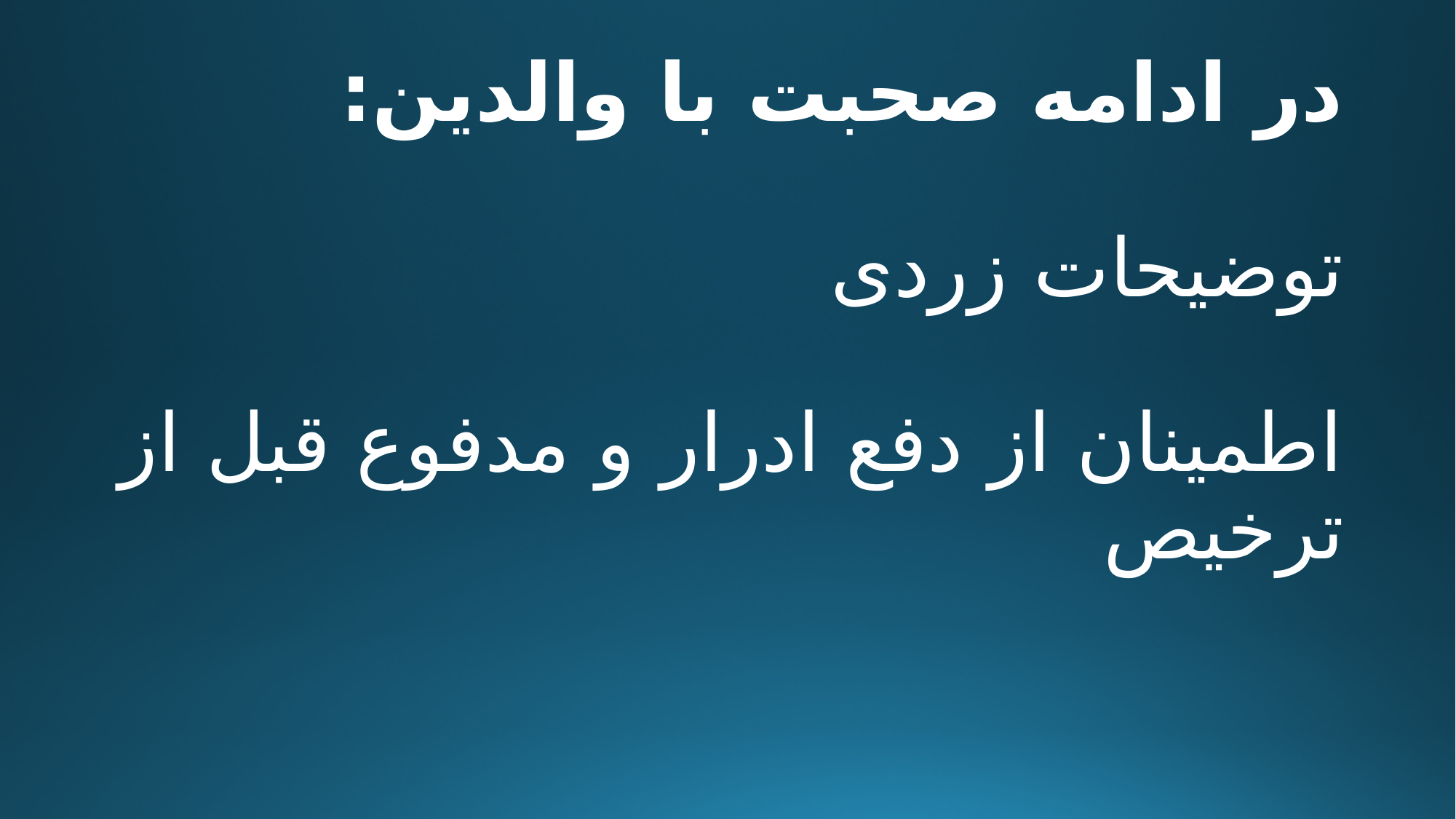

# در ادامه صحبت با والدین: توضیحات زردی اطمینان از دفع ادرار و مدفوع قبل از ترخیص